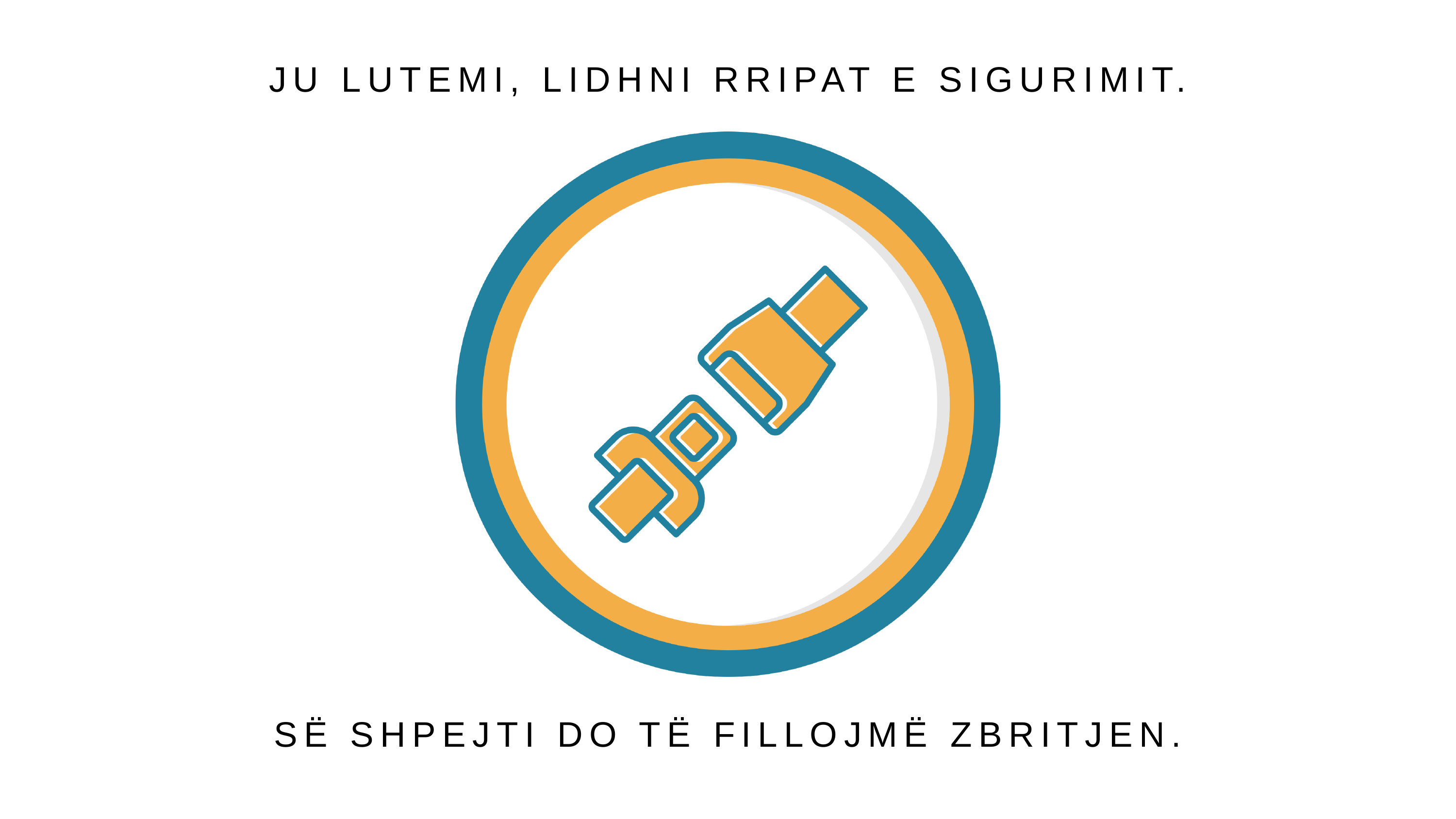

JU LUTEMI, LIDHNI RRIPAT E SIGURIMIT.

SË SHPEJTI DO TË FILLOJMË ZBRITJEN.